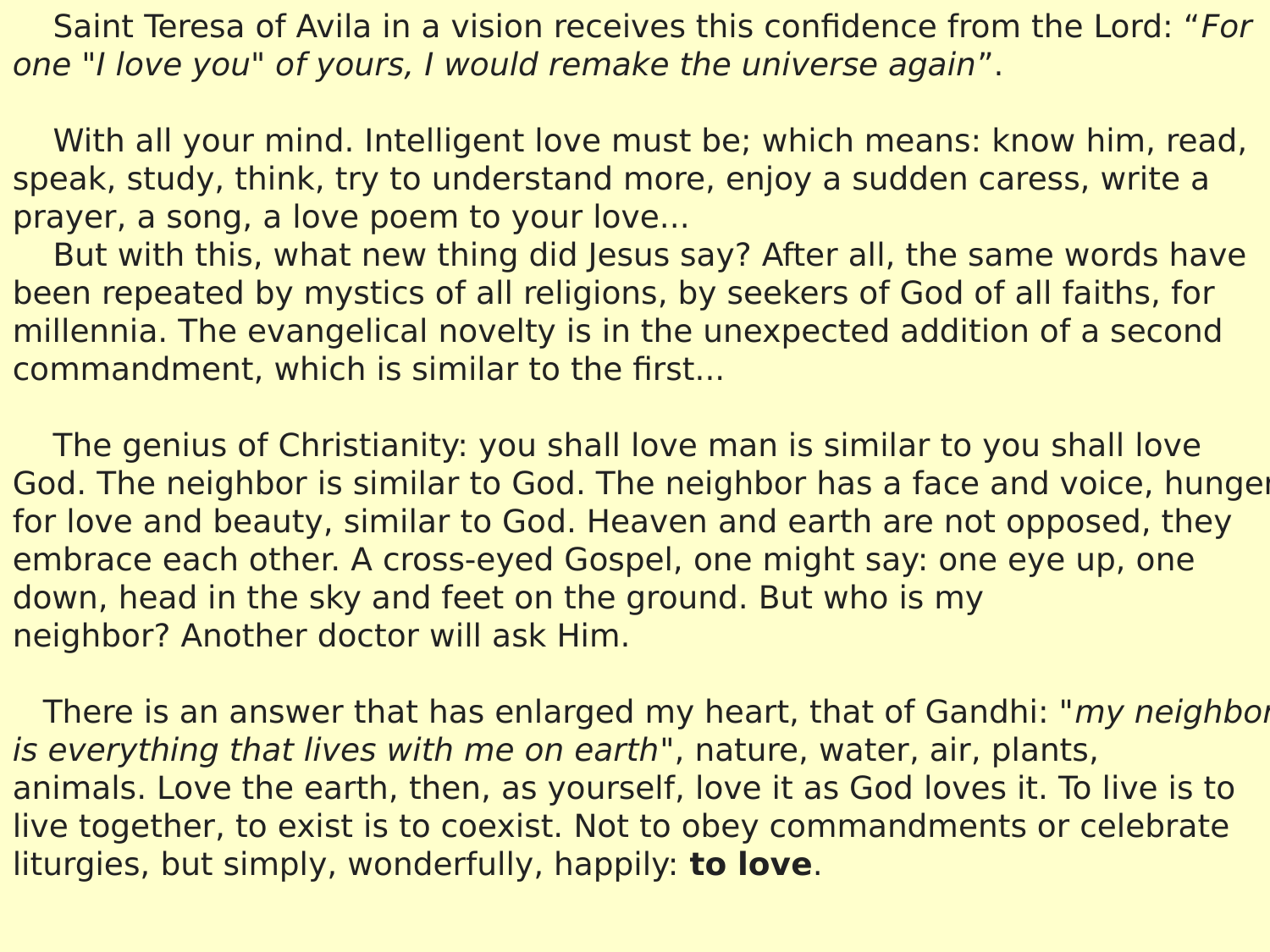

Saint Teresa of Avila in a vision receives this confidence from the Lord: “For one "I love you" of yours, I would remake the universe again”.

    With all your mind. Intelligent love must be; which means: know him, read, speak, study, think, try to understand more, enjoy a sudden caress, write a prayer, a song, a love poem to your love...
    But with this, what new thing did Jesus say? After all, the same words have been repeated by mystics of all religions, by seekers of God of all faiths, for millennia. The evangelical novelty is in the unexpected addition of a second commandment, which is similar to the first...

    The genius of Christianity: you shall love man is similar to you shall love God. The neighbor is similar to God. The neighbor has a face and voice, hunger for love and beauty, similar to God. Heaven and earth are not opposed, they embrace each other. A cross-eyed Gospel, one might say: one eye up, one down, head in the sky and feet on the ground. But who is my neighbor? Another doctor will ask Him.

   There is an answer that has enlarged my heart, that of Gandhi: "my neighbor is everything that lives with me on earth", nature, water, air, plants, animals. Love the earth, then, as yourself, love it as God loves it. To live is to live together, to exist is to coexist. Not to obey commandments or celebrate liturgies, but simply, wonderfully, happily: to love.